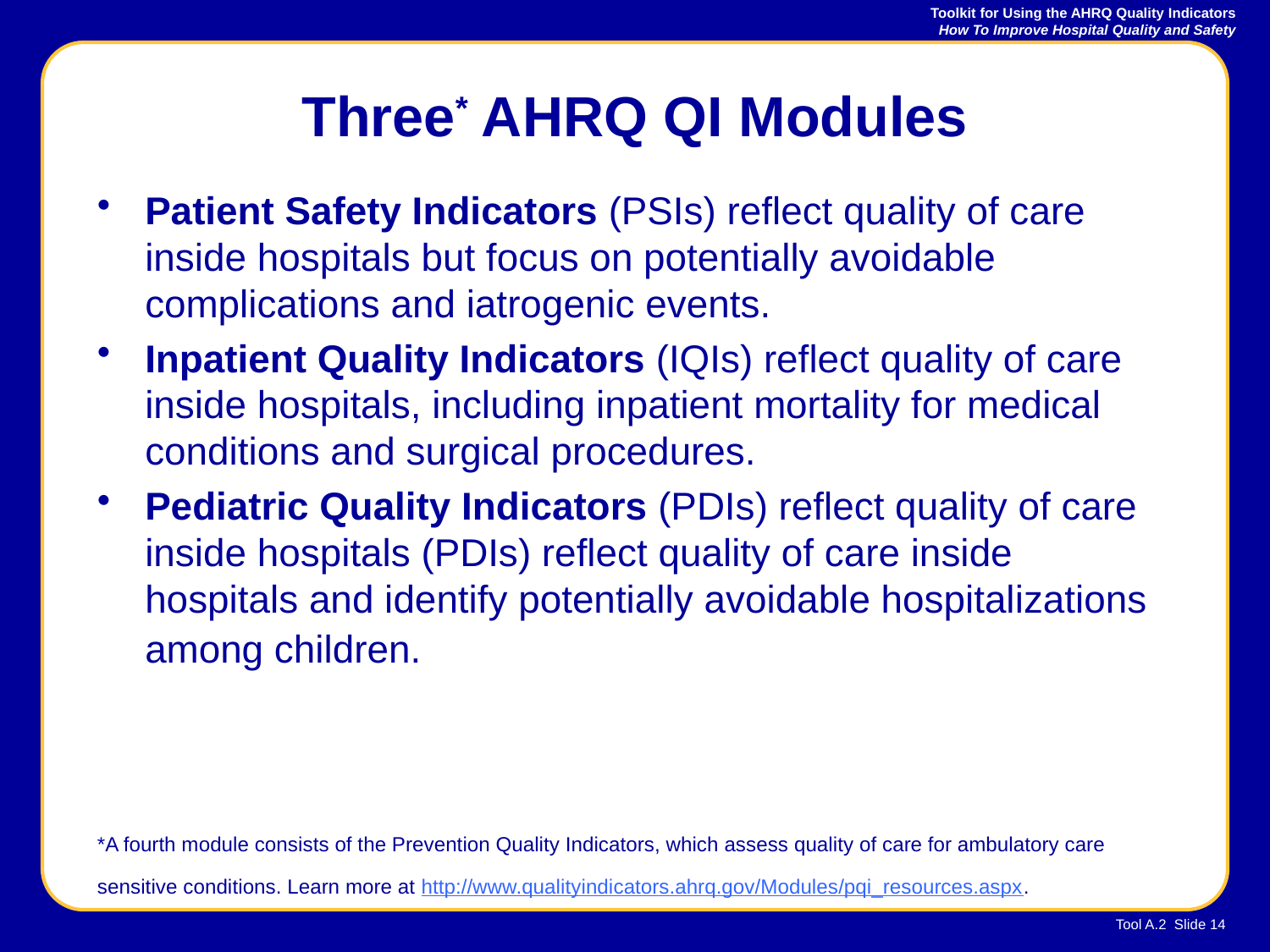

# Three* AHRQ QI Modules
Patient Safety Indicators (PSIs) reflect quality of care inside hospitals but focus on potentially avoidable complications and iatrogenic events.
Inpatient Quality Indicators (IQIs) reflect quality of care inside hospitals, including inpatient mortality for medical conditions and surgical procedures.
Pediatric Quality Indicators (PDIs) reflect quality of care inside hospitals (PDIs) reflect quality of care inside hospitals and identify potentially avoidable hospitalizations among children.

*A fourth module consists of the Prevention Quality Indicators, which assess quality of care for ambulatory care sensitive conditions. Learn more at http://www.qualityindicators.ahrq.gov/Modules/pqi_resources.aspx.